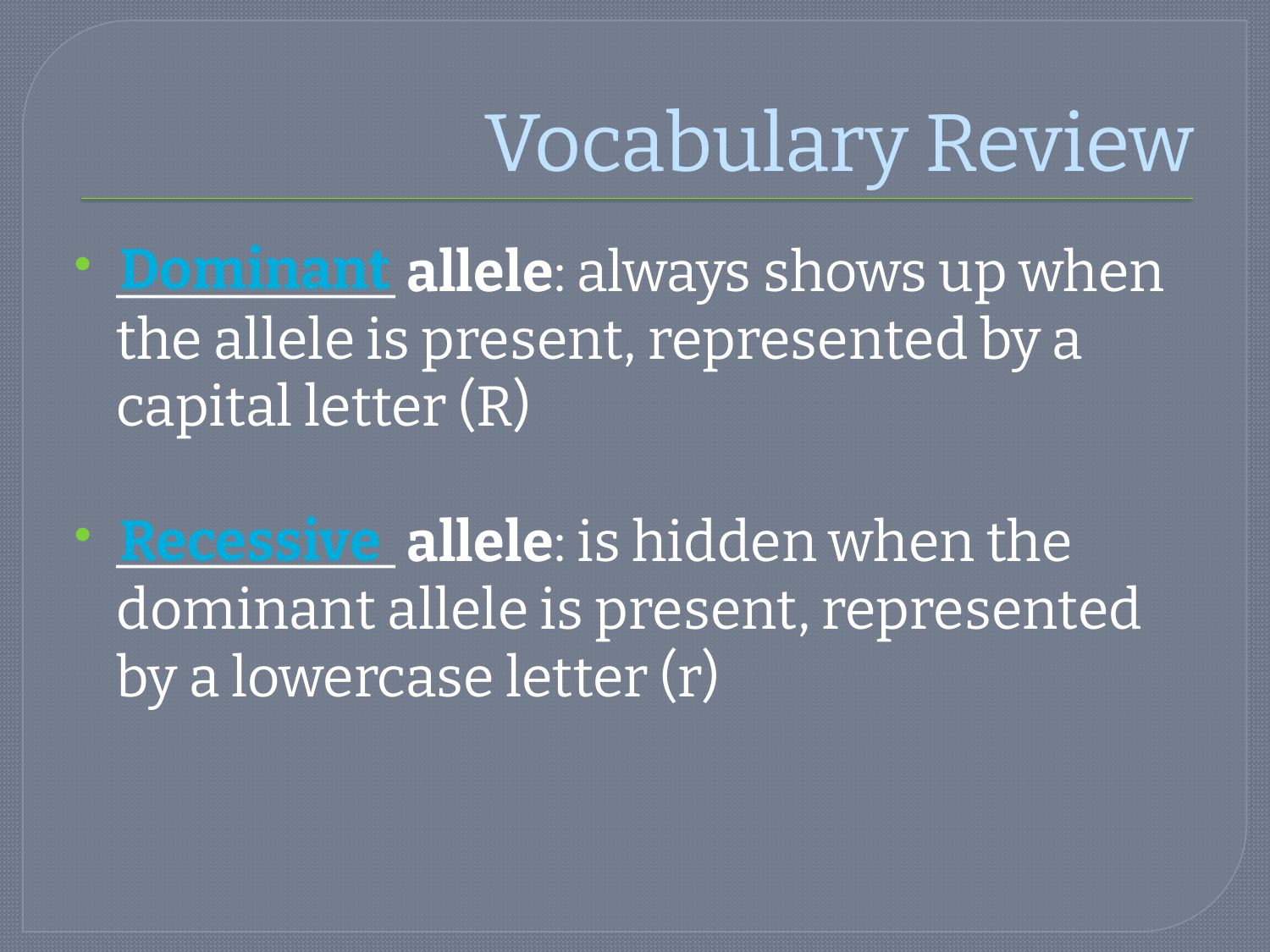

# Vocabulary Review
Dominant
__________ allele: always shows up when the allele is present, represented by a capital letter (R)

__________ allele: is hidden when the dominant allele is present, represented by a lowercase letter (r)
Recessive